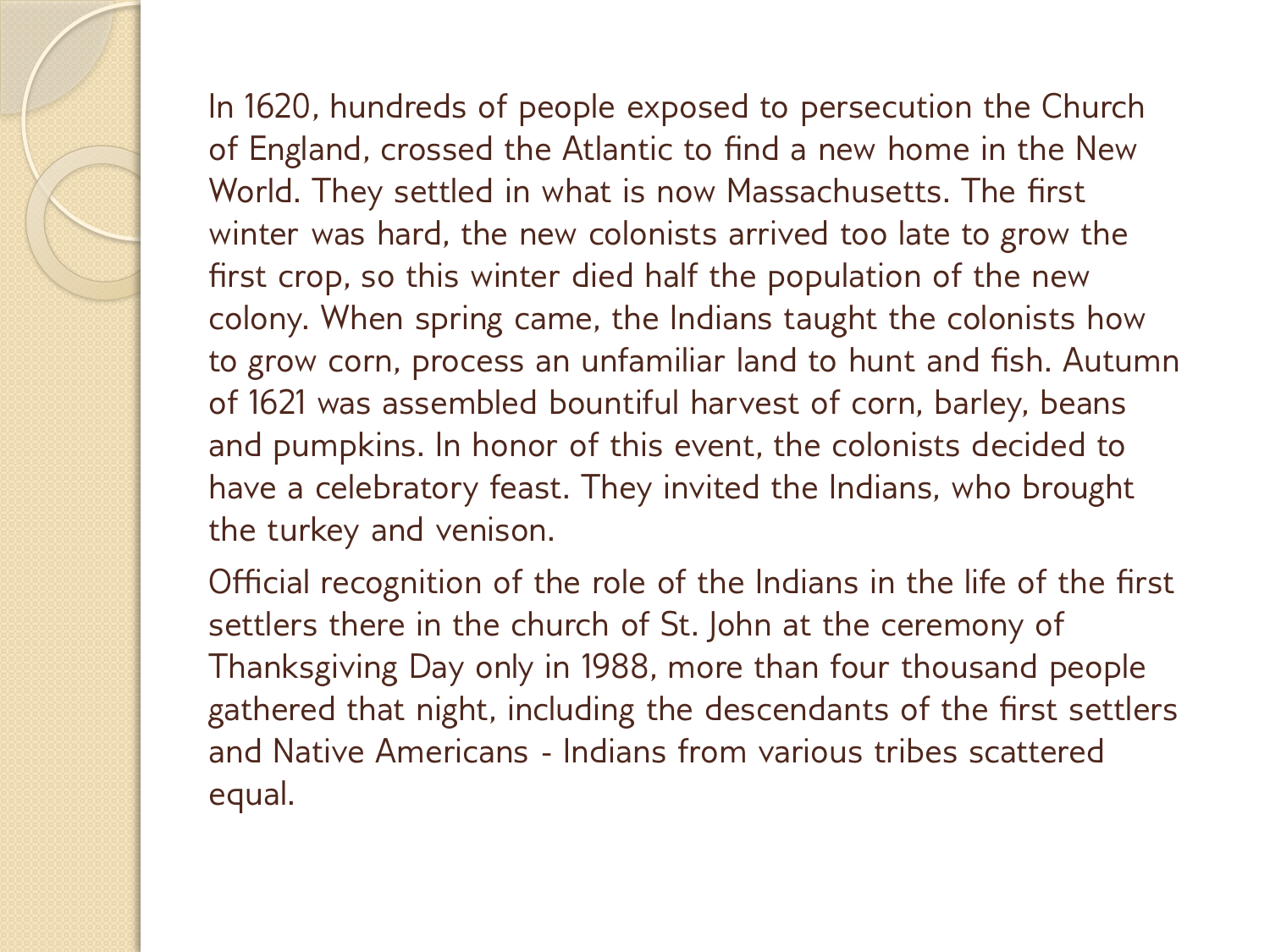

#
In 1620, hundreds of people exposed to persecution the Church of England, crossed the Atlantic to find a new home in the New World. They settled in what is now Massachusetts. The first winter was hard, the new colonists arrived too late to grow the first crop, so this winter died half the population of the new colony. When spring came, the Indians taught the colonists how to grow corn, process an unfamiliar land to hunt and fish. Autumn of 1621 was assembled bountiful harvest of corn, barley, beans and pumpkins. In honor of this event, the colonists decided to have a celebratory feast. They invited the Indians, who brought the turkey and venison.
Official recognition of the role of the Indians in the life of the first settlers there in the church of St. John at the ceremony of Thanksgiving Day only in 1988, more than four thousand people gathered that night, including the descendants of the first settlers and Native Americans - Indians from various tribes scattered equal.